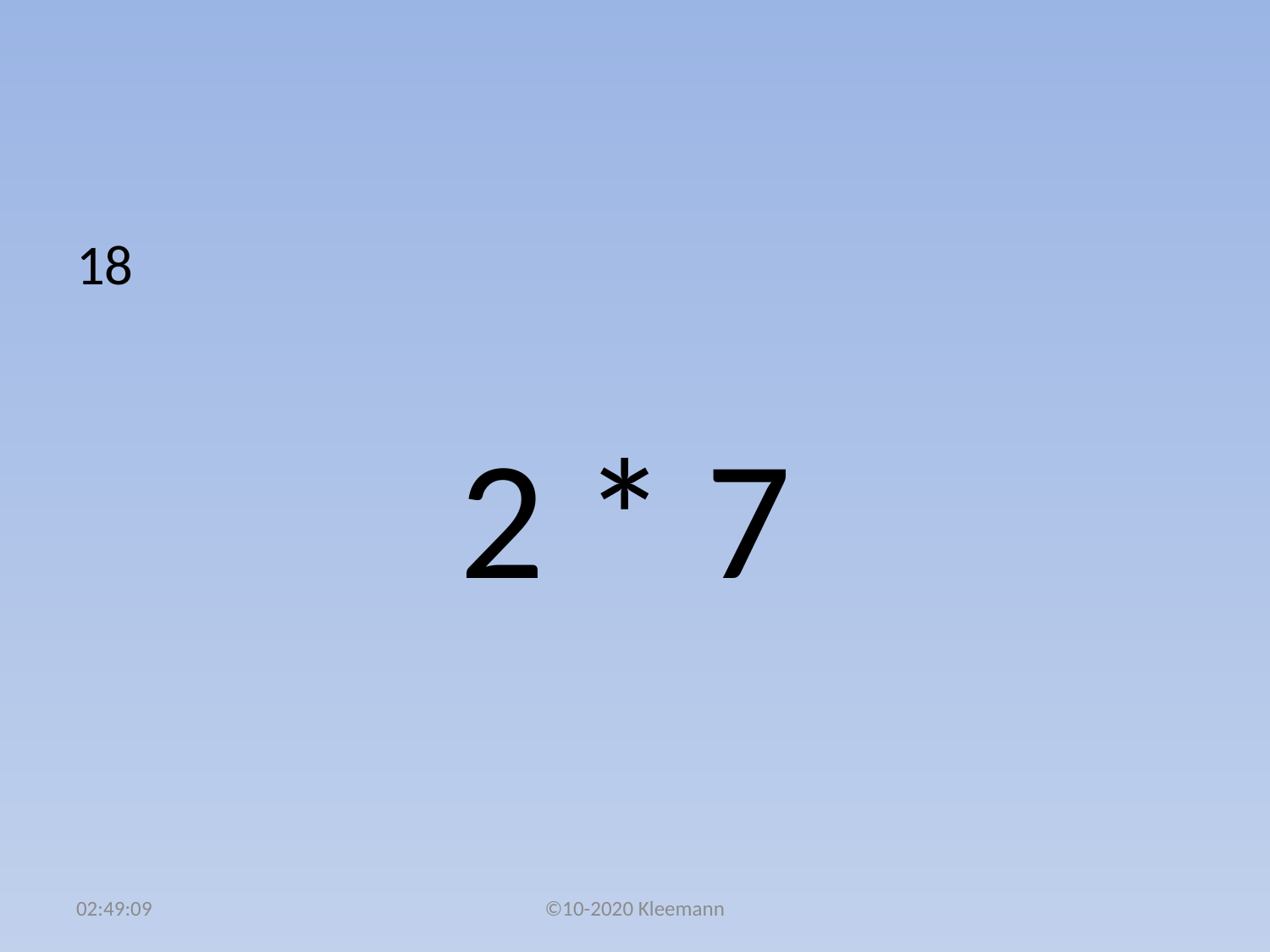

#
18

          2 * 7
02:49:09
©10-2020 Kleemann